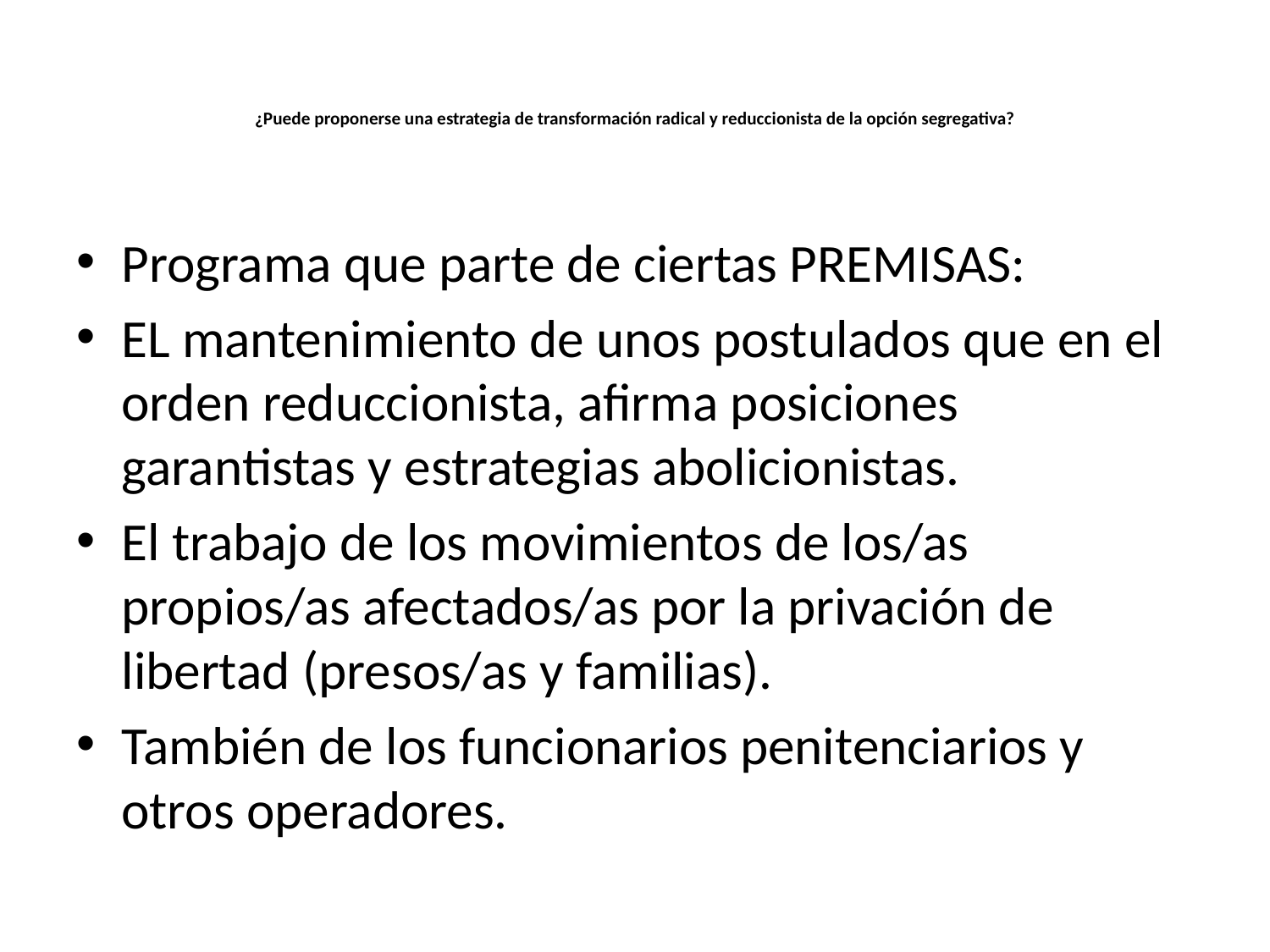

# ¿Puede proponerse una estrategia de transformación radical y reduccionista de la opción segregativa?
Programa que parte de ciertas PREMISAS:
EL mantenimiento de unos postulados que en el orden reduccionista, afirma posiciones garantistas y estrategias abolicionistas.
El trabajo de los movimientos de los/as propios/as afectados/as por la privación de libertad (presos/as y familias).
También de los funcionarios penitenciarios y otros operadores.